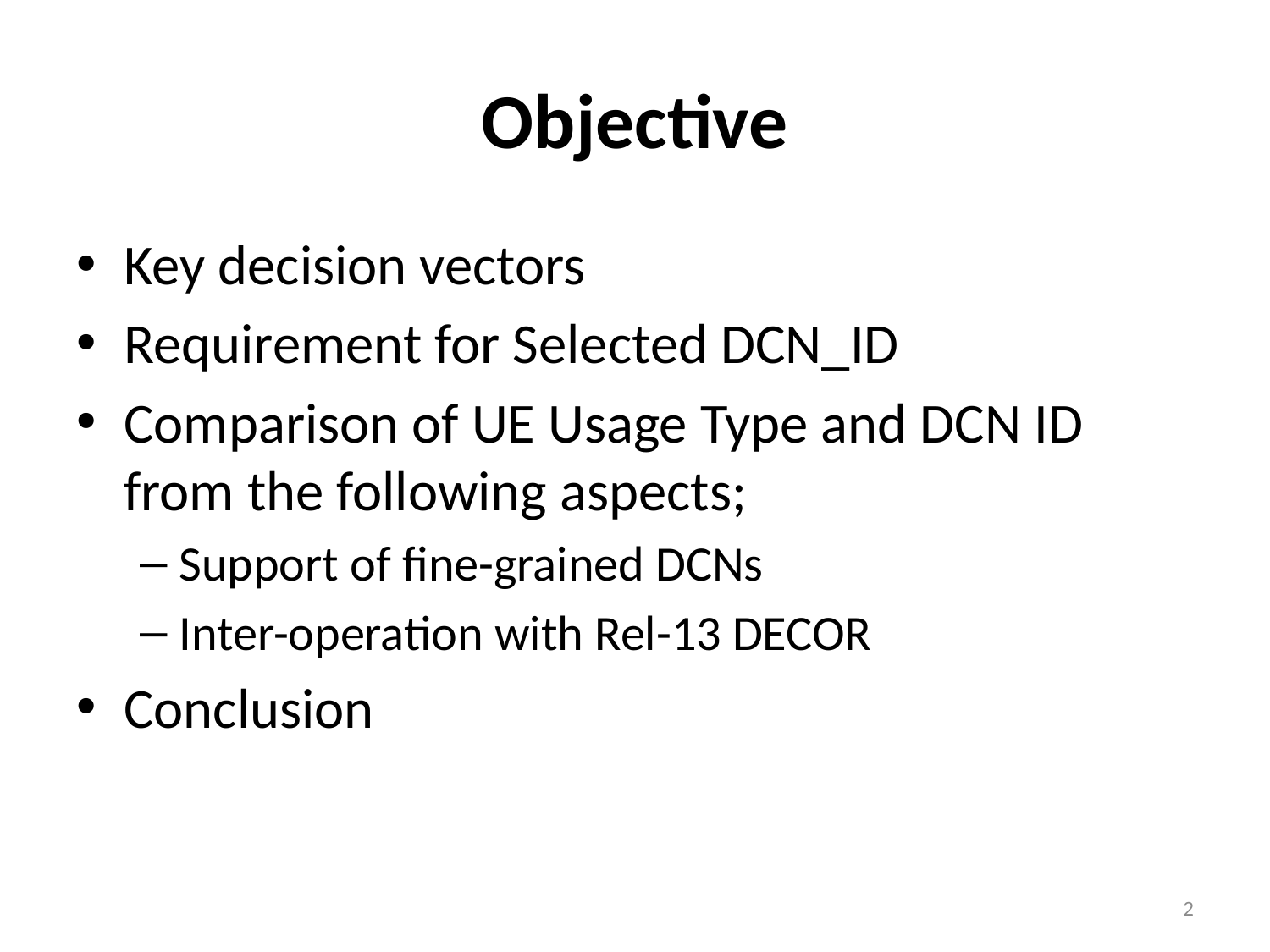

# Objective
Key decision vectors
Requirement for Selected DCN_ID
Comparison of UE Usage Type and DCN ID from the following aspects;
Support of fine-grained DCNs
Inter-operation with Rel-13 DECOR
Conclusion
2